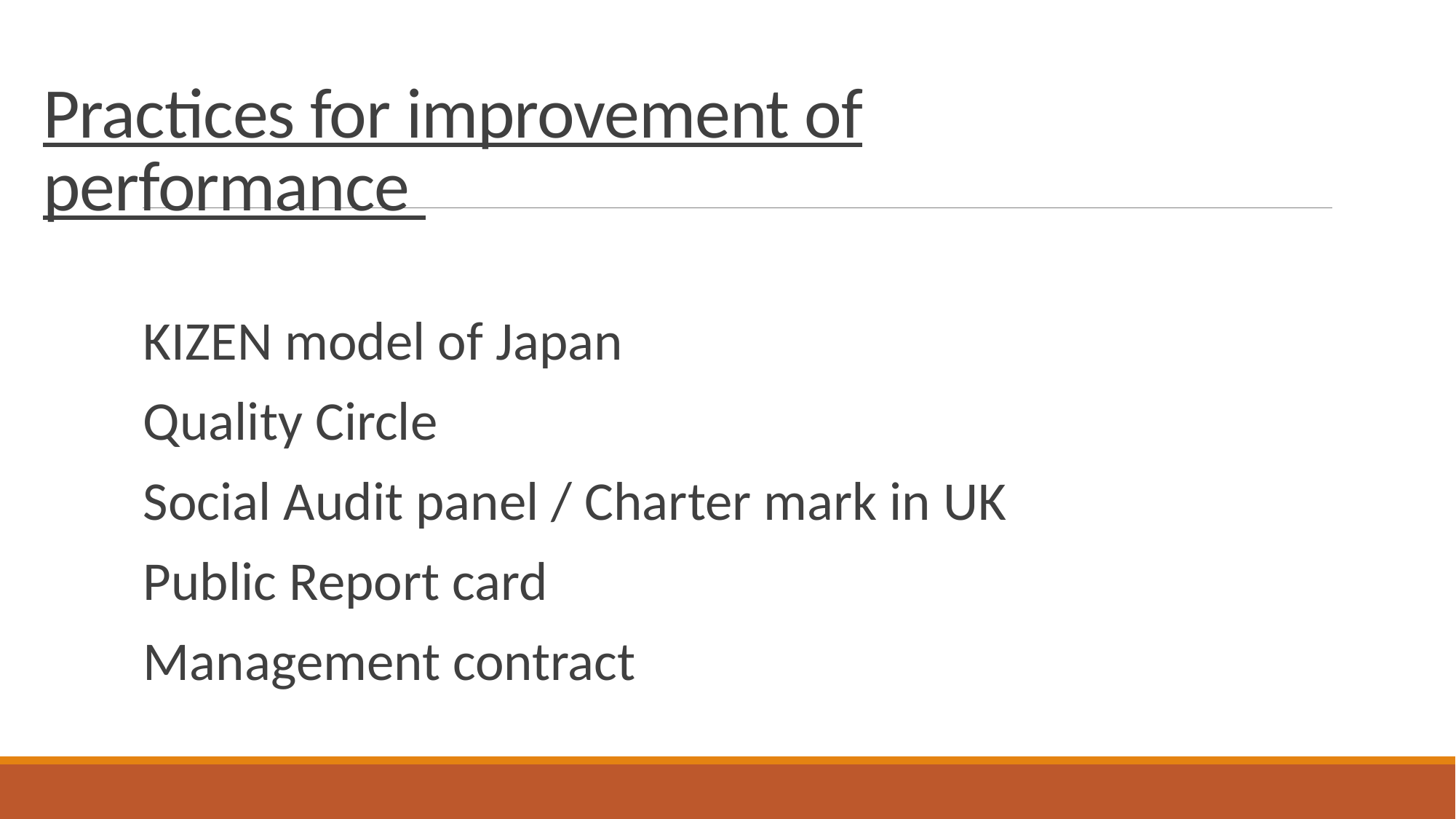

# Practices for improvement of performance

KIZEN model of Japan
Quality Circle
Social Audit panel / Charter mark in UK
Public Report card
Management contract